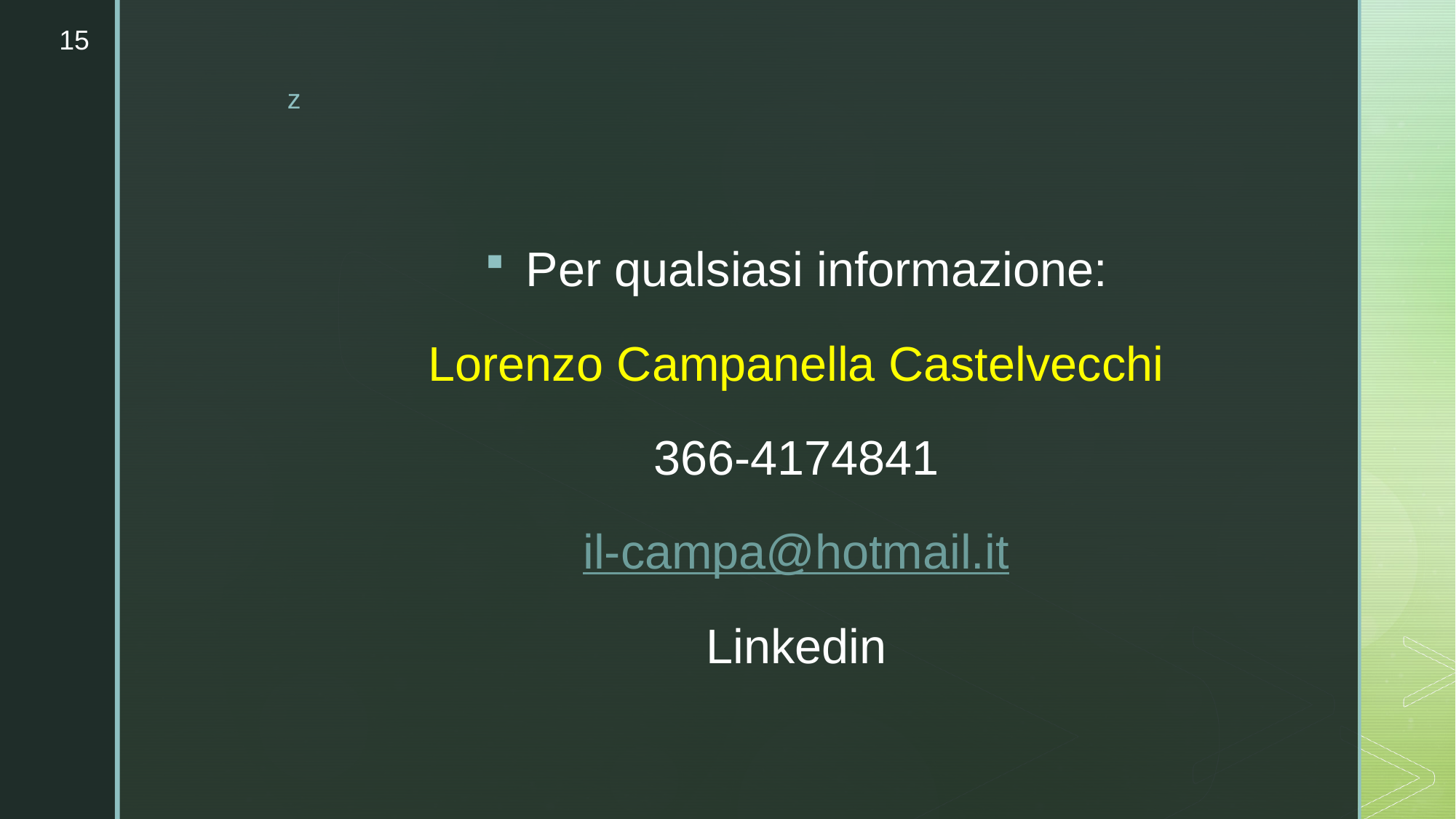

15
Per qualsiasi informazione:
Lorenzo Campanella Castelvecchi
366-4174841
il-campa@hotmail.it
Linkedin